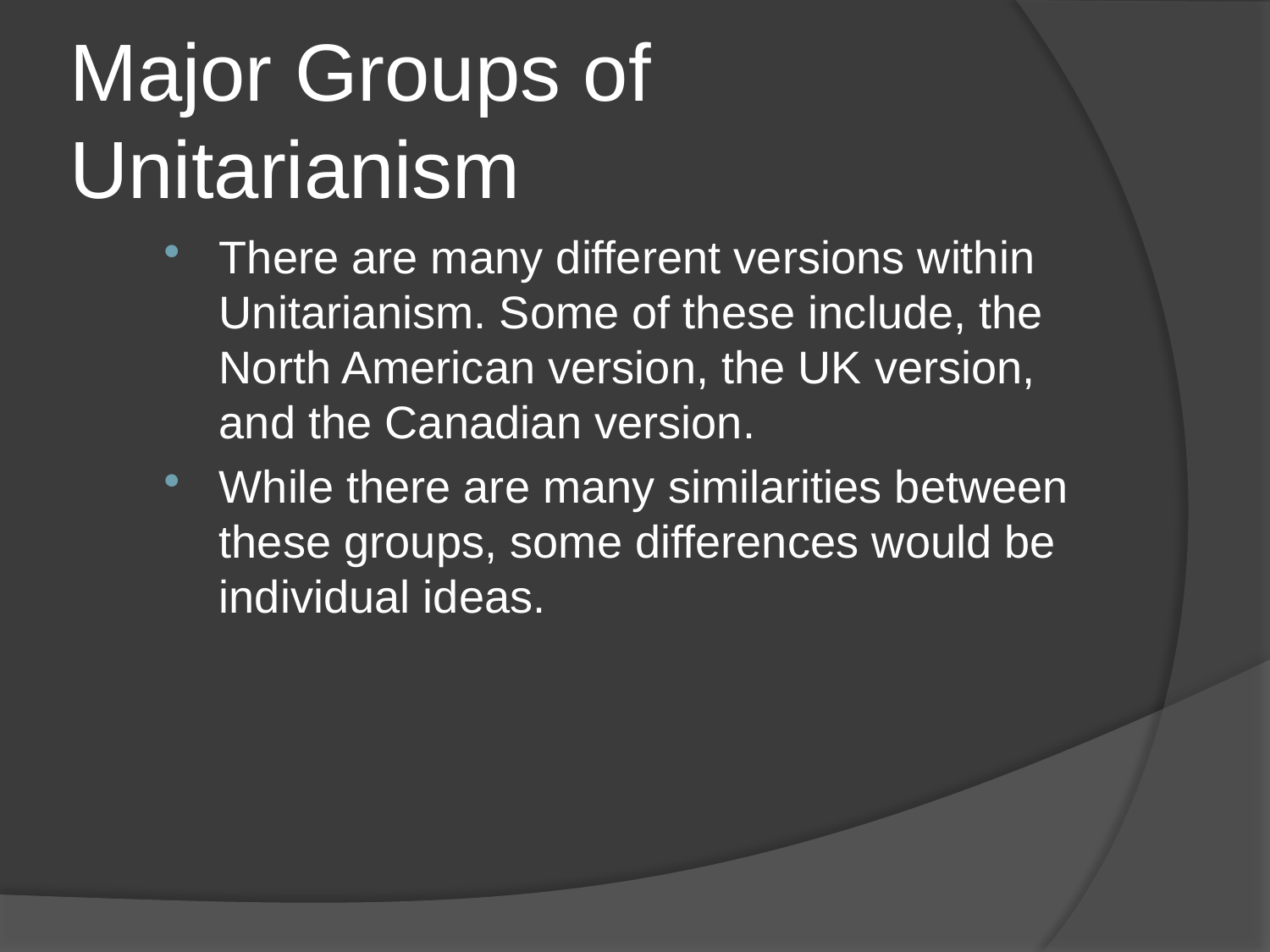

# Major Groups of Unitarianism
There are many different versions within Unitarianism. Some of these include, the North American version, the UK version, and the Canadian version.
While there are many similarities between these groups, some differences would be individual ideas.